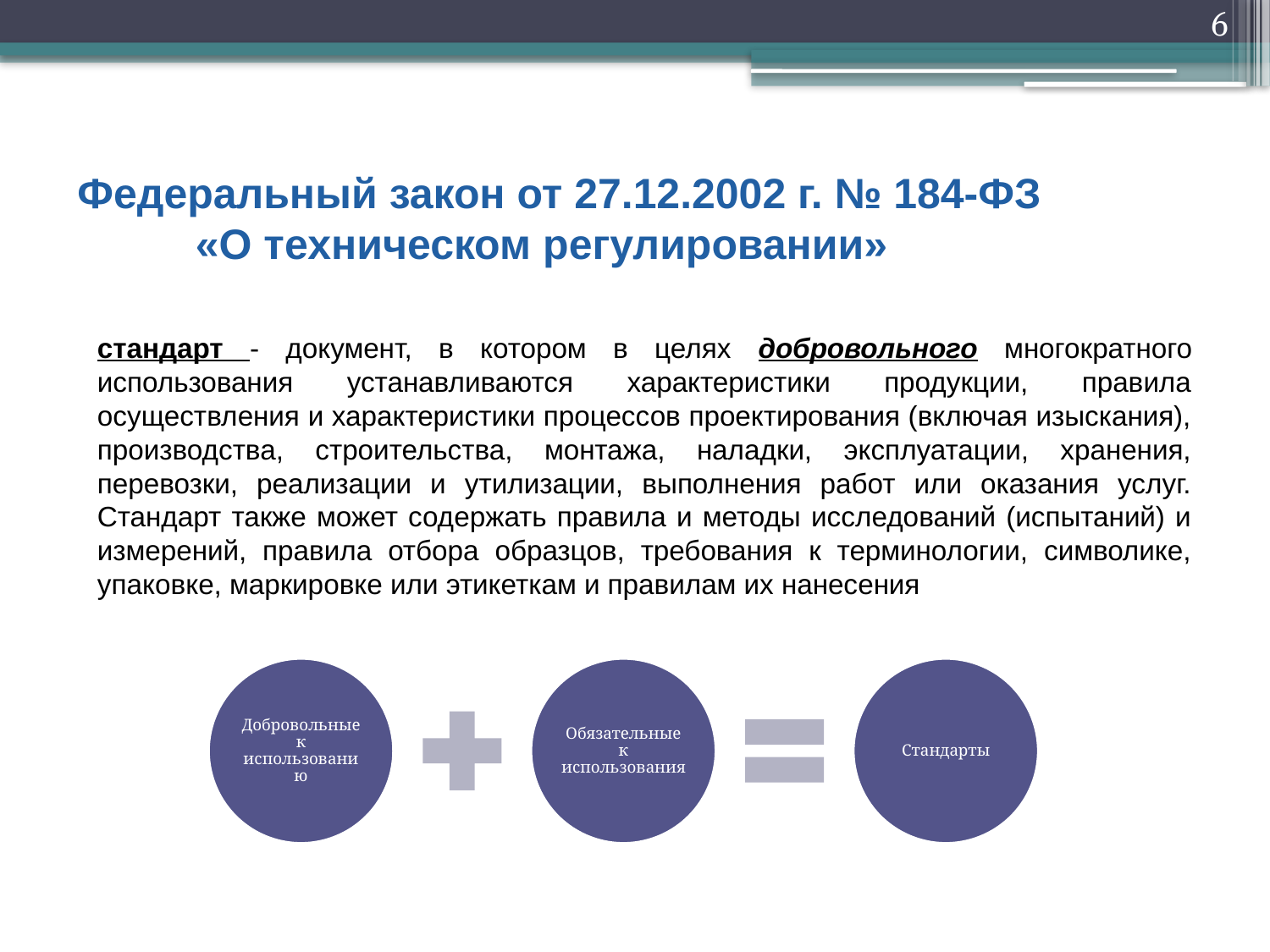

6
# Федеральный закон от 27.12.2002 г. № 184-ФЗ                       «О техническом регулировании»
стандарт - документ, в котором в целях добровольного многократного использования устанавливаются характеристики продукции, правила осуществления и характеристики процессов проектирования (включая изыскания), производства, строительства, монтажа, наладки, эксплуатации, хранения, перевозки, реализации и утилизации, выполнения работ или оказания услуг. Стандарт также может содержать правила и методы исследований (испытаний) и измерений, правила отбора образцов, требования к терминологии, символике, упаковке, маркировке или этикеткам и правилам их нанесения
Добровольные к использованию

Обязательные к использования

Стандарты